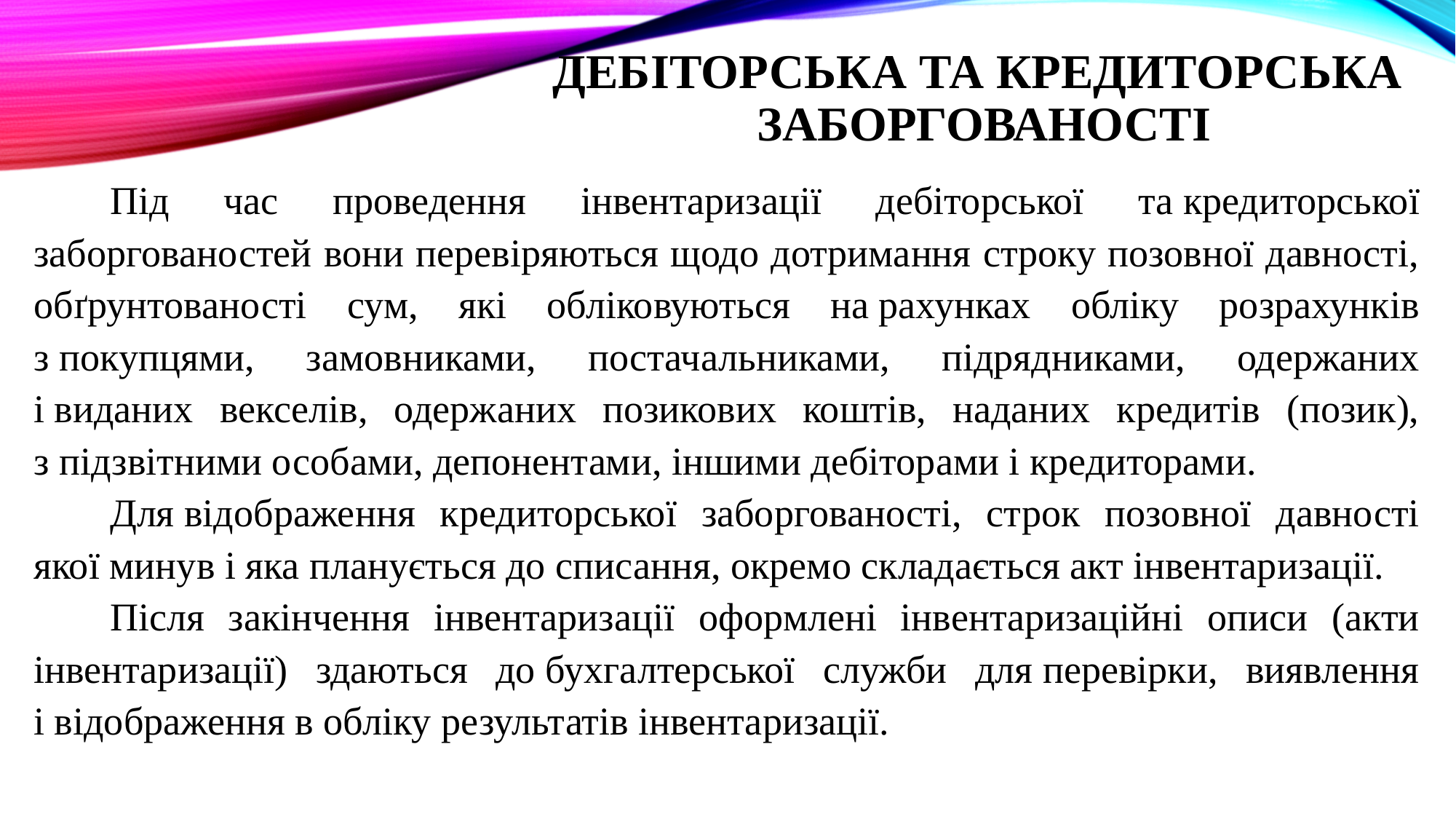

# Дебіторська та кредиторська заборгованості
Під час проведення інвентаризації дебіторської та кредиторської заборгованостей вони перевіряються щодо дотримання строку позовної давності, обґрунтованості сум, які обліковуються на рахунках обліку розрахунків з покупцями, замовниками, постачальниками, підрядниками, одержаних і виданих векселів, одержаних позикових коштів, наданих кредитів (позик), з підзвітними особами, депонентами, іншими дебіторами і кредиторами.
Для відображення кредиторської заборгованості, строк позовної давності якої минув і яка планується до списання, окремо складається акт інвентаризації.
Після закінчення інвентаризації оформлені інвентаризаційні описи (акти інвентаризації) здаються до бухгалтерської служби для перевірки, виявлення і відображення в обліку результатів інвентаризації.